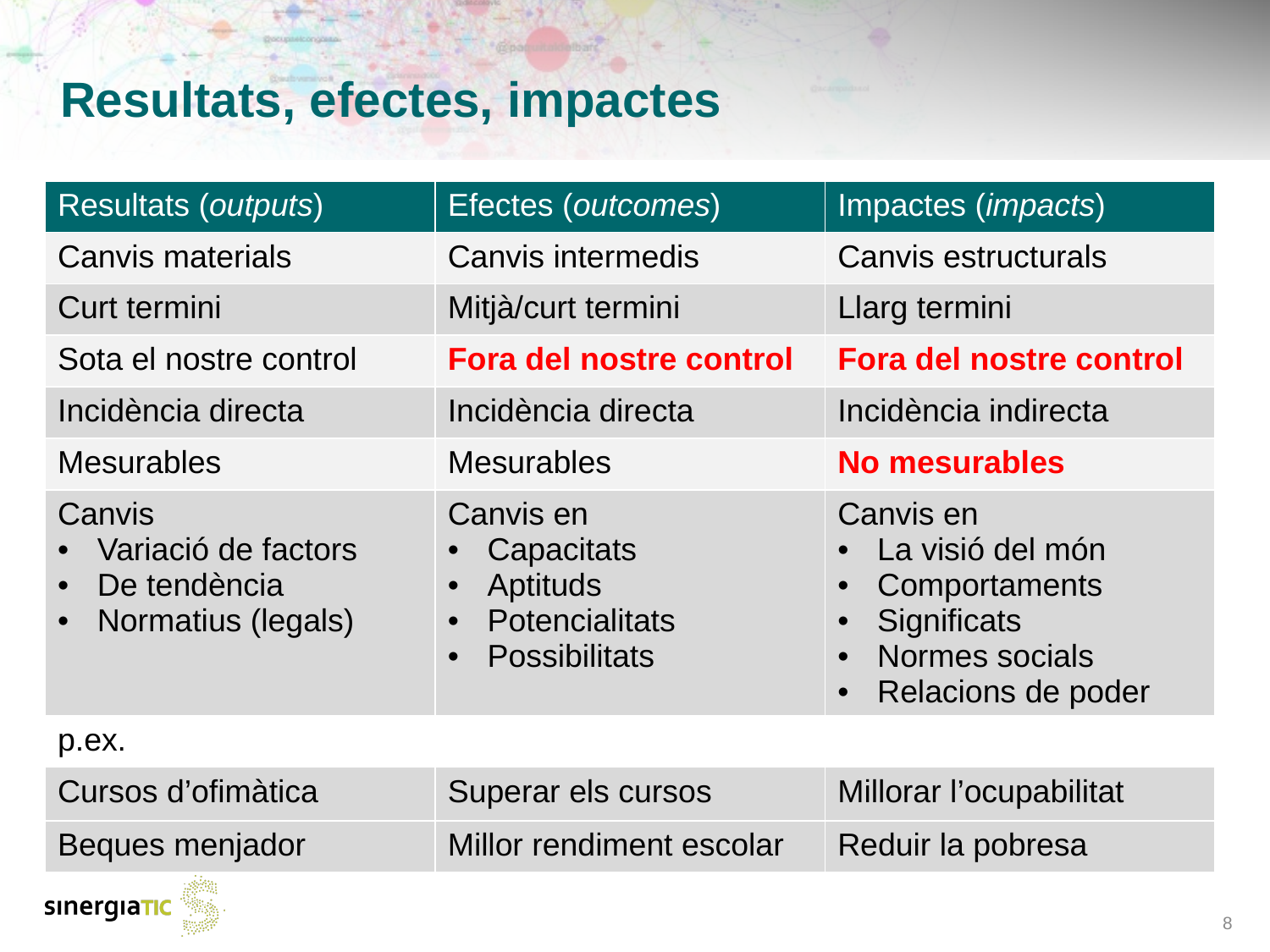

# Resultats, efectes, impactes
| Resultats (outputs) | Efectes (outcomes) | Impactes (impacts) |
| --- | --- | --- |
| Canvis materials | Canvis intermedis | Canvis estructurals |
| Curt termini | Mitjà/curt termini | Llarg termini |
| Sota el nostre control | Fora del nostre control | Fora del nostre control |
| Incidència directa | Incidència directa | Incidència indirecta |
| Mesurables | Mesurables | No mesurables |
| Canvis Variació de factors De tendència Normatius (legals) | Canvis en Capacitats Aptituds Potencialitats Possibilitats | Canvis en La visió del món Comportaments Significats Normes socials Relacions de poder |
| p.ex. |  |  |
| Cursos d’ofimàtica | Superar els cursos | Millorar l’ocupabilitat |
| Beques menjador | Millor rendiment escolar | Reduir la pobresa |